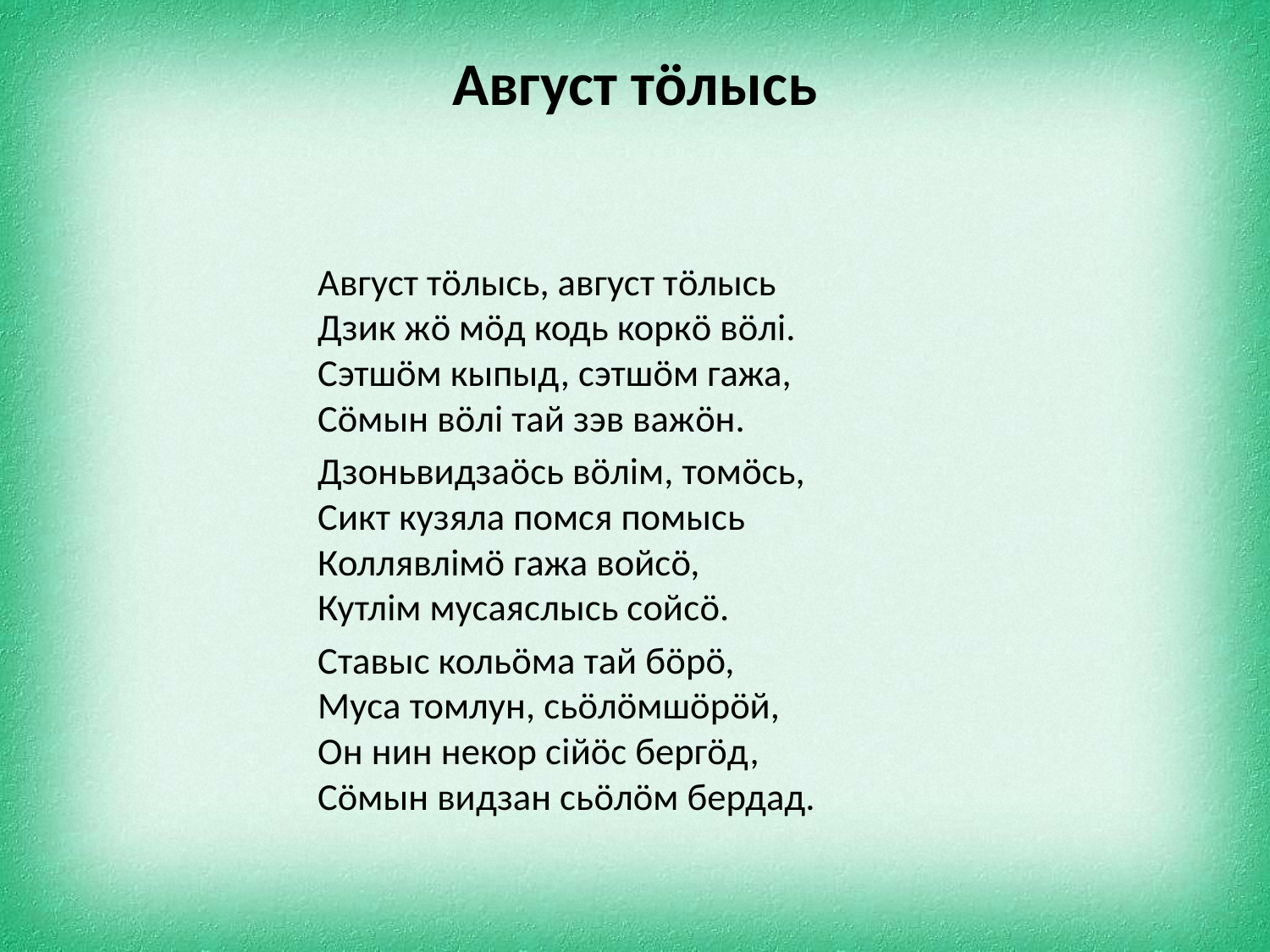

# Август тöлысь
Август тöлысь, август тöлысь 
Дзик жö мöд кодь коркö вöлi. 
Сэтшöм кыпыд, сэтшöм гажа, 
Сöмын вöлi тай зэв важöн.
Дзоньвидзаöсь вöлiм, томöсь, 
Сикт кузяла помся помысь 
Коллявлiмö гажа войсö, 
Кутлiм мусаяслысь сойсö.
Ставыс кольöма тай бöрö, 
Муса томлун, сьöлöмшöрöй, 
Он нин некор сiйöс бергöд, 
Сöмын видзан сьöлöм бердад.